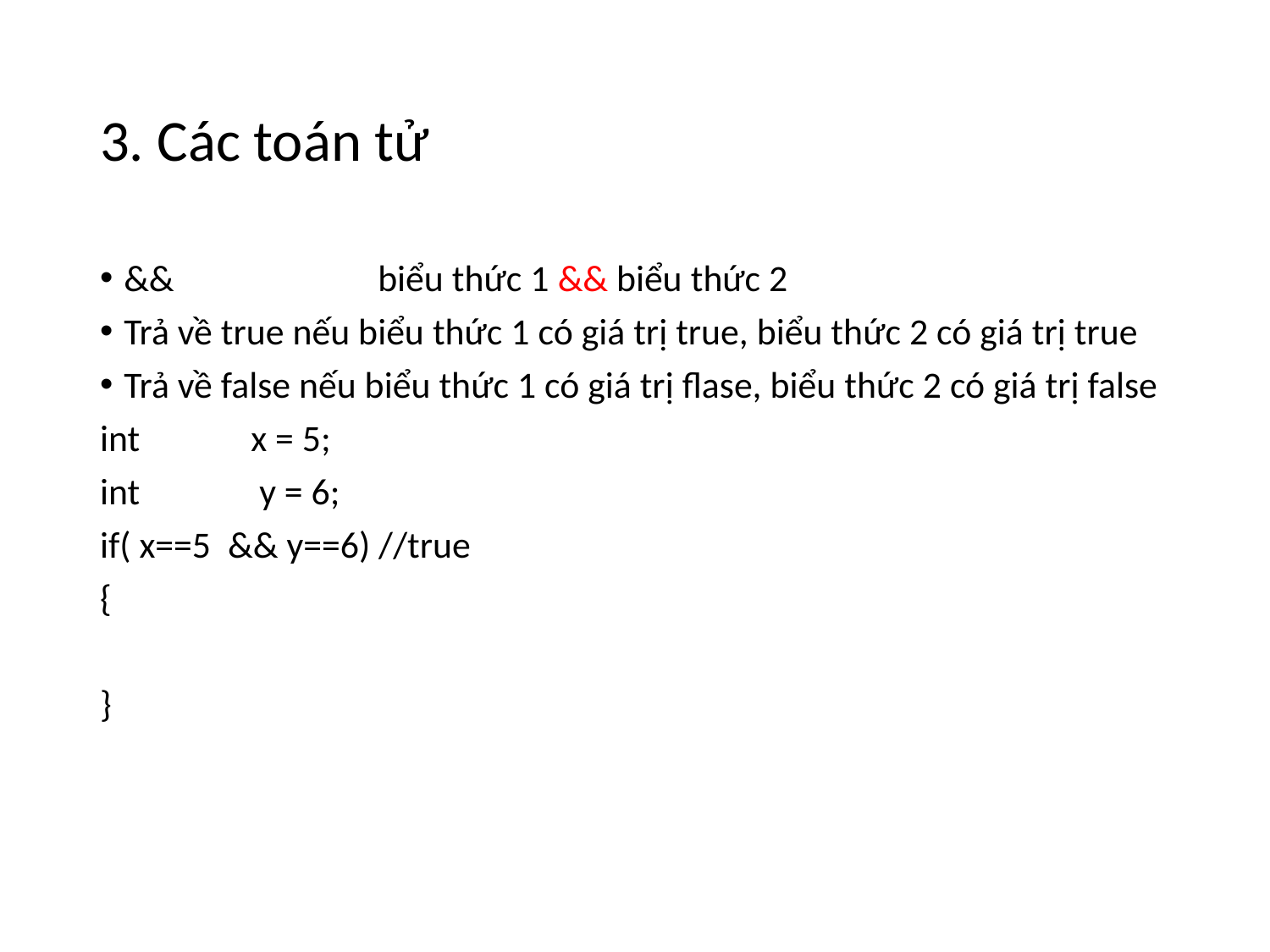

# 3. Các toán tử
&&		biểu thức 1 && biểu thức 2
Trả về true nếu biểu thức 1 có giá trị true, biểu thức 2 có giá trị true
Trả về false nếu biểu thức 1 có giá trị flase, biểu thức 2 có giá trị false
int 	x = 5;
int	 y = 6;
if( x==5  && y==6) //true
{

}